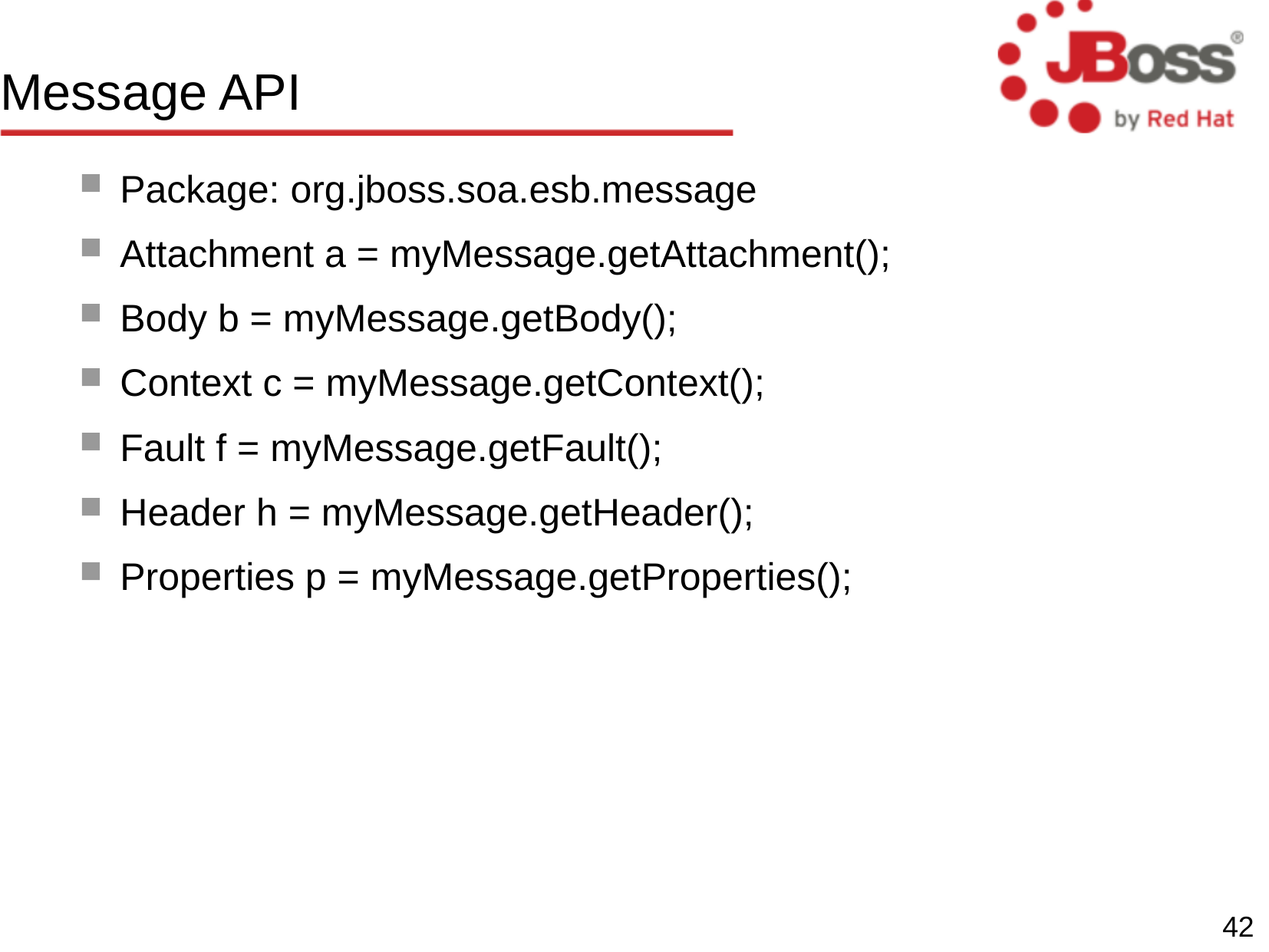

# Message API
Package: org.jboss.soa.esb.message
Attachment a = myMessage.getAttachment();
Body b = myMessage.getBody();
Context c = myMessage.getContext();
Fault f = myMessage.getFault();
Header h = myMessage.getHeader();
Properties p = myMessage.getProperties();